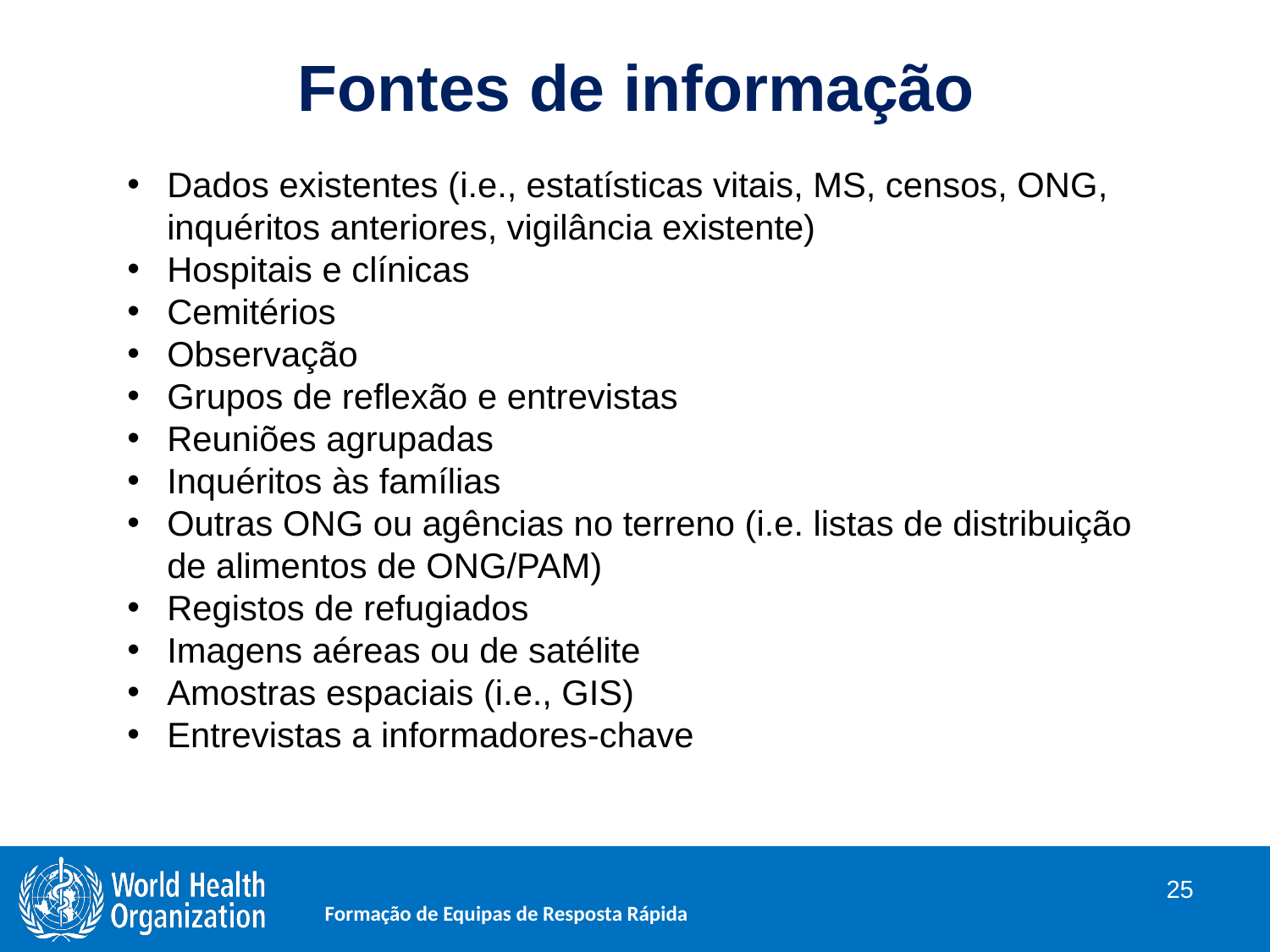

# Fontes de informação
Dados existentes (i.e., estatísticas vitais, MS, censos, ONG, inquéritos anteriores, vigilância existente)
Hospitais e clínicas
Cemitérios
Observação
Grupos de reflexão e entrevistas
Reuniões agrupadas
Inquéritos às famílias
Outras ONG ou agências no terreno (i.e. listas de distribuição de alimentos de ONG/PAM)
Registos de refugiados
Imagens aéreas ou de satélite
Amostras espaciais (i.e., GIS)
Entrevistas a informadores-chave
25